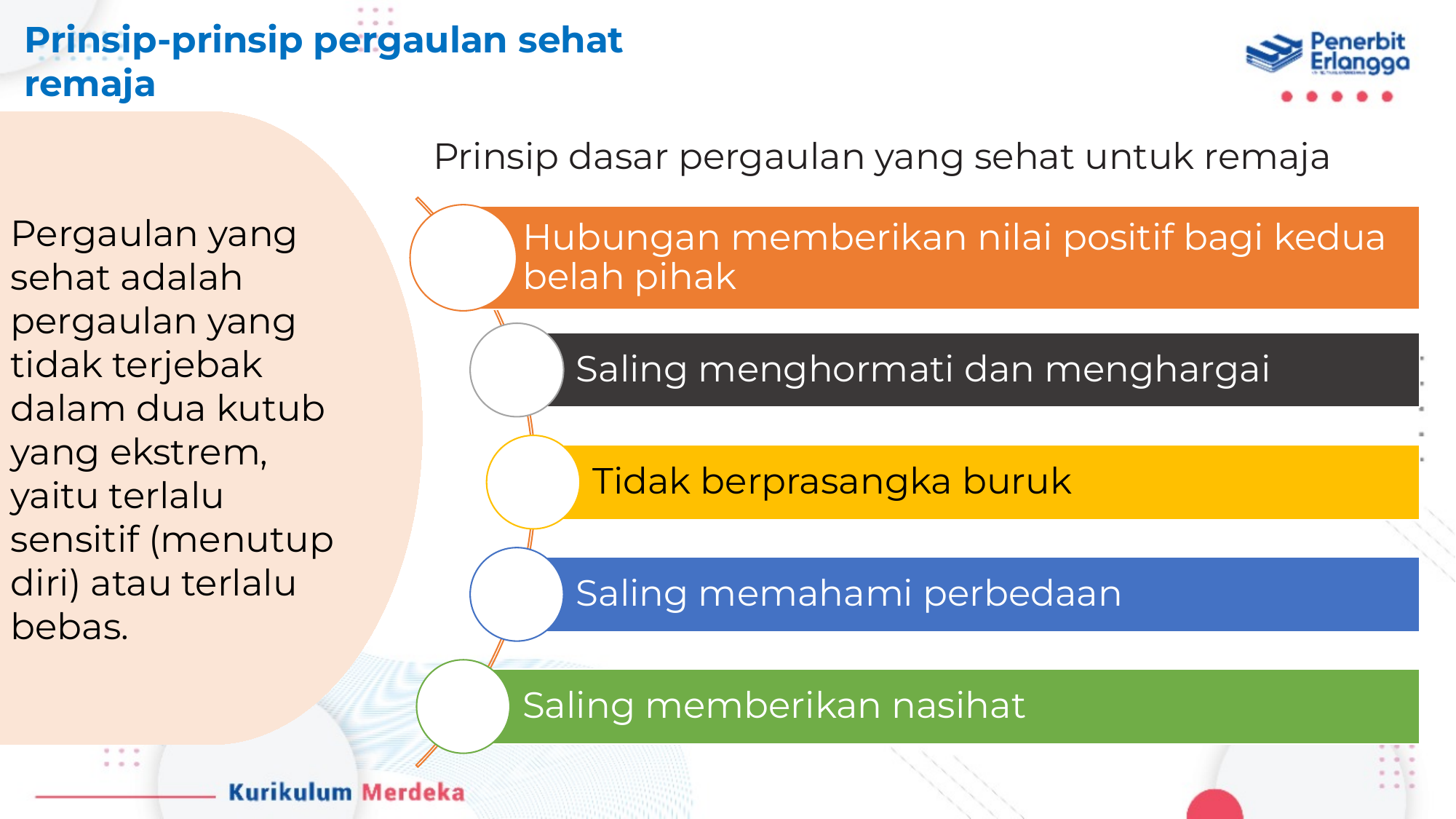

Prinsip-prinsip pergaulan sehat remaja
Pergaulan yang sehat adalah pergaulan yang tidak terjebak dalam dua kutub yang ekstrem, yaitu terlalu sensitif (menutup diri) atau terlalu bebas.
Prinsip dasar pergaulan yang sehat untuk remaja
Hubungan memberikan nilai positif bagi kedua belah pihak
Saling menghormati dan menghargai
Tidak berprasangka buruk
Saling memahami perbedaan
Saling memberikan nasihat